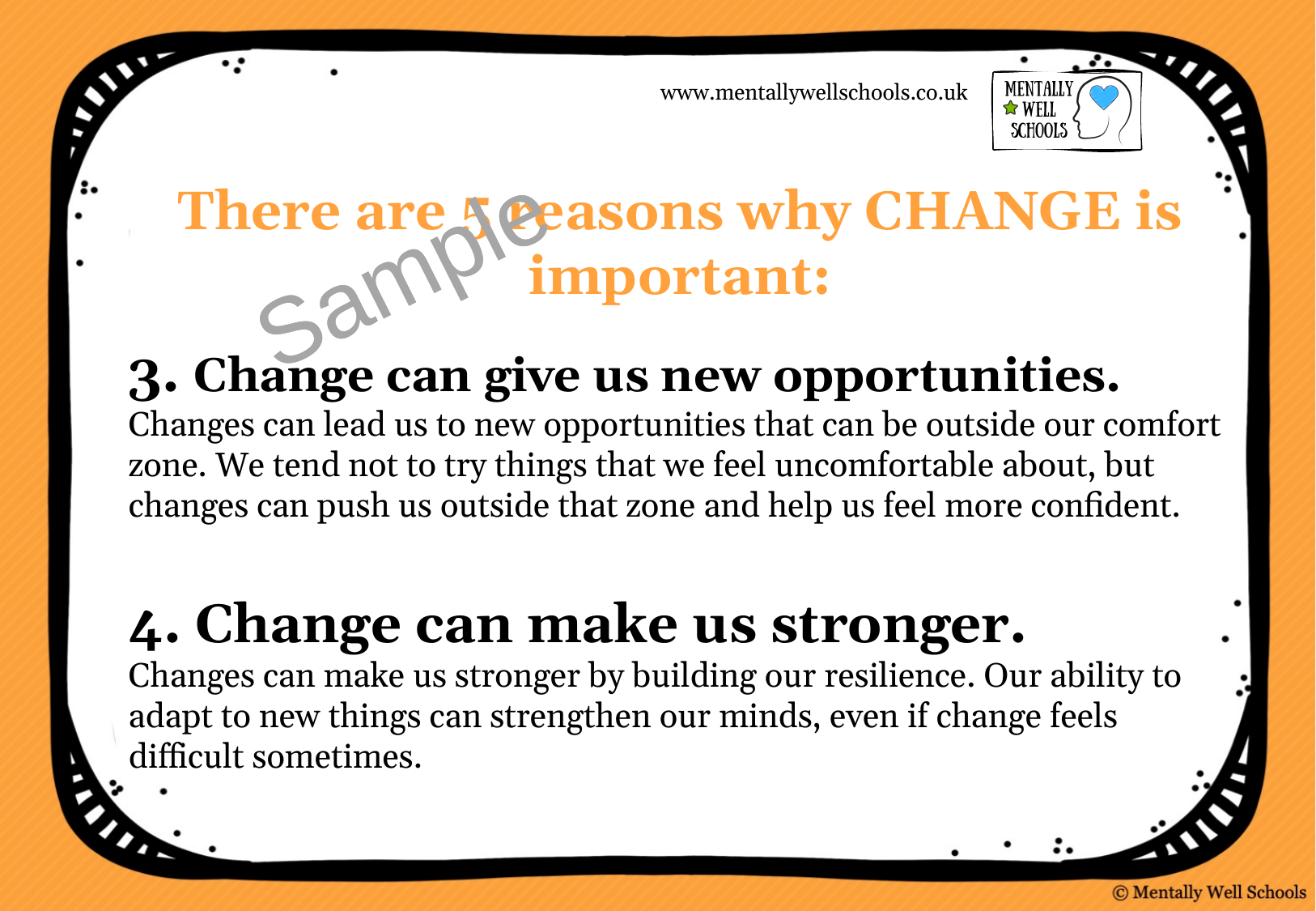

Sample
There are 5 reasons why CHANGE is important:

3. Change can give us new opportunities.
Changes can lead us to new opportunities that can be outside our comfort zone. We tend not to try things that we feel uncomfortable about, but changes can push us outside that zone and help us feel more confident.

4. Change can make us stronger.
Changes can make us stronger by building our resilience. Our ability to adapt to new things can strengthen our minds, even if change feels difficult sometimes.